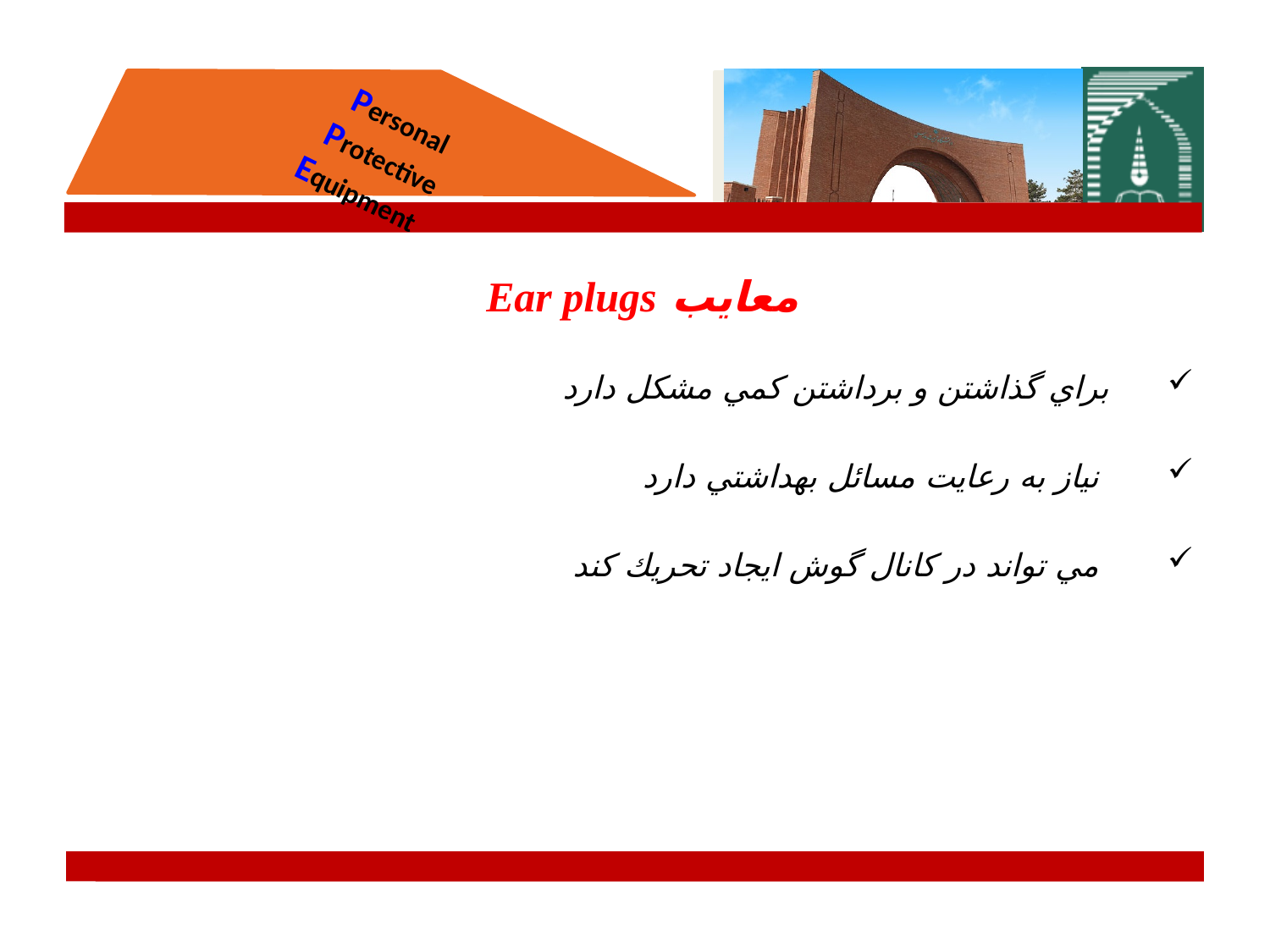

معايب Ear plugs

براي گذاشتن و برداشتن كمي مشكل دارد

 نياز به رعايت مسائل بهداشتي دارد

 مي تواند در كانال گوش ايجاد تحريك كند